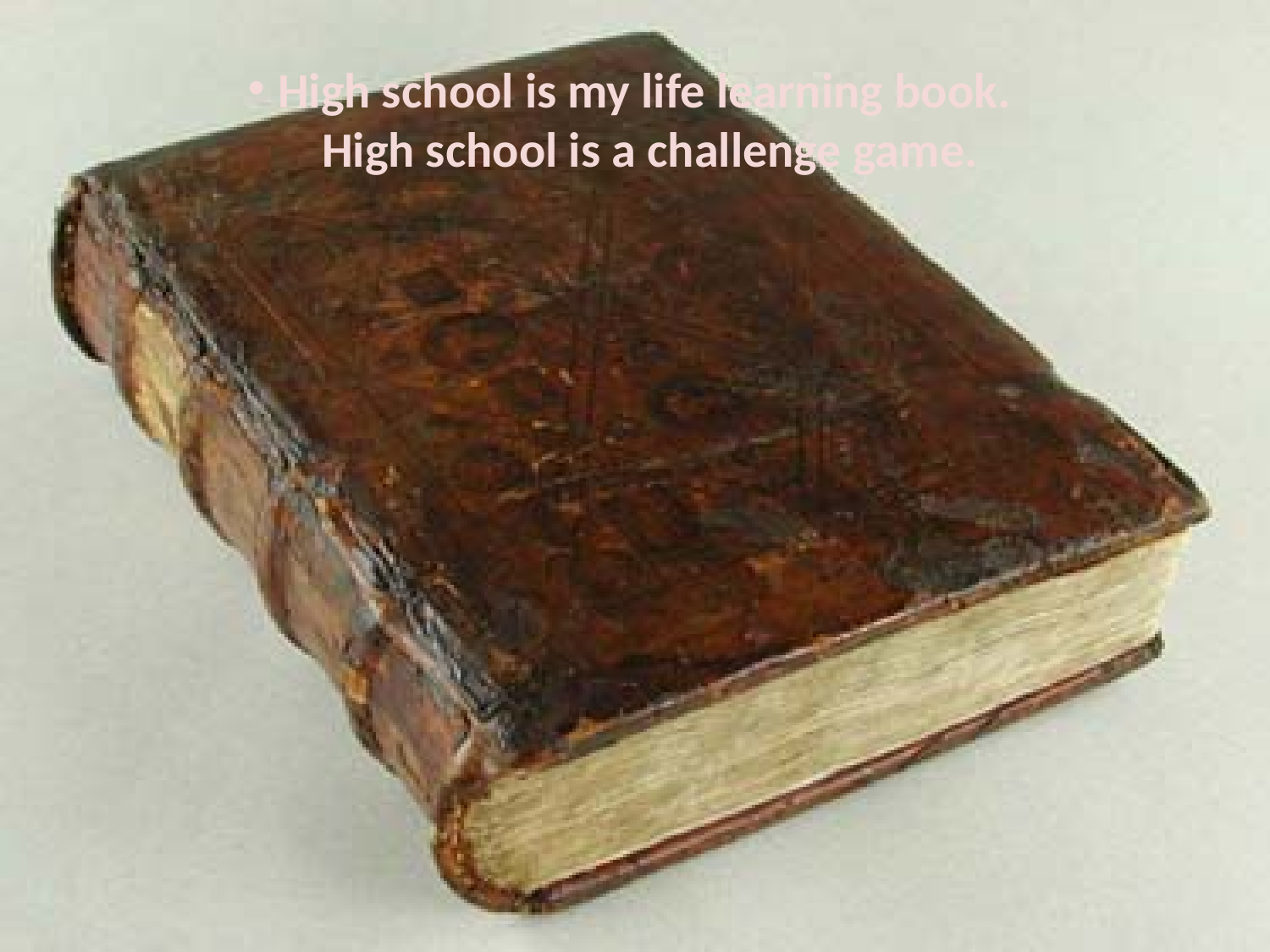

# High school is my life learning book. High school is a challenge game.